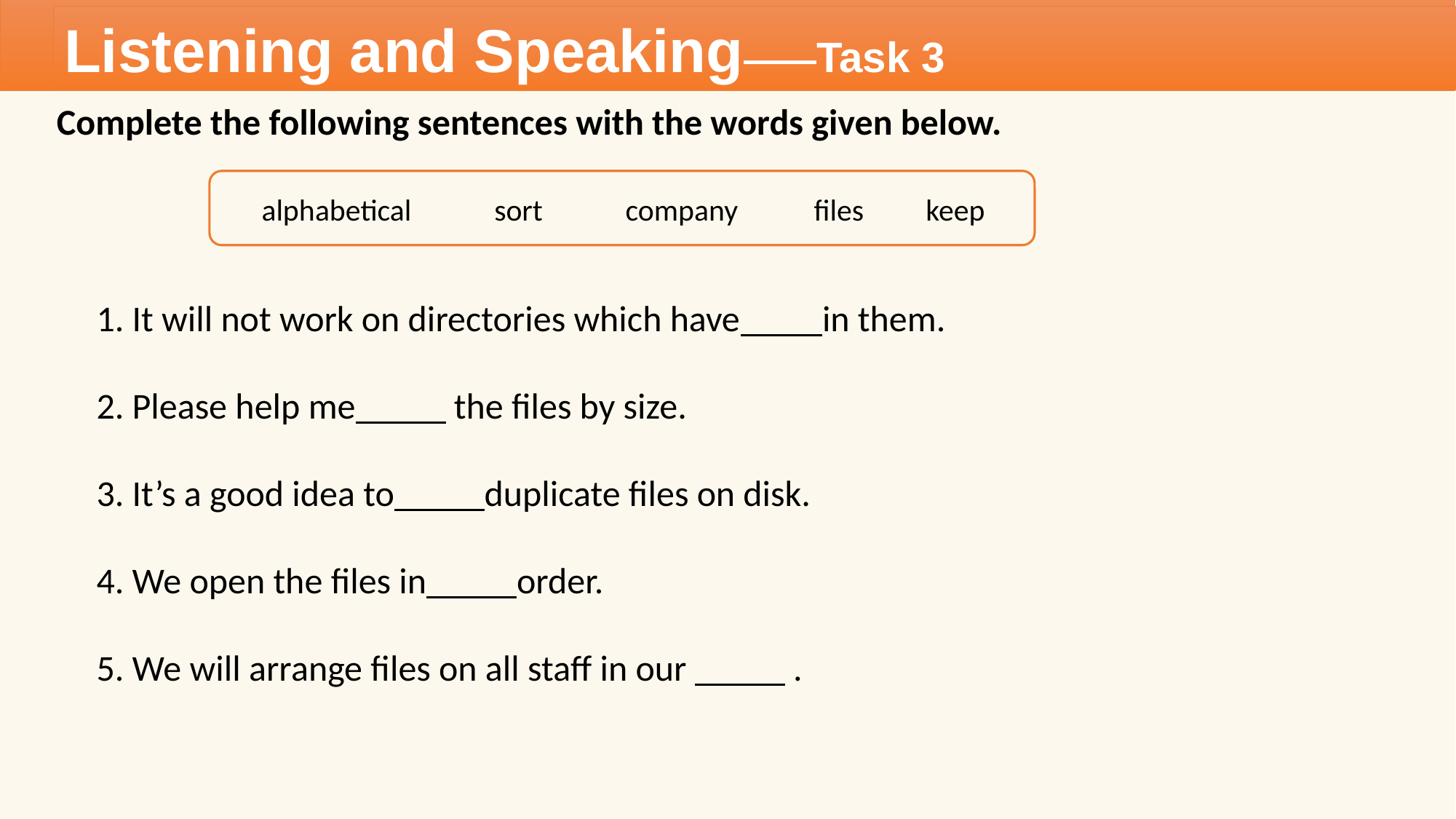

Listening and Speaking——Task 3
Complete the following sentences with the words given below.

      alphabetical            sort            company           files         keep

1. It will not work on directories which have          in them.

2. Please help me            the files by size.

3. It’s a good idea to           duplicate files on disk.

4. We open the files in           order.

5. We will arrange files on all staff in our             .